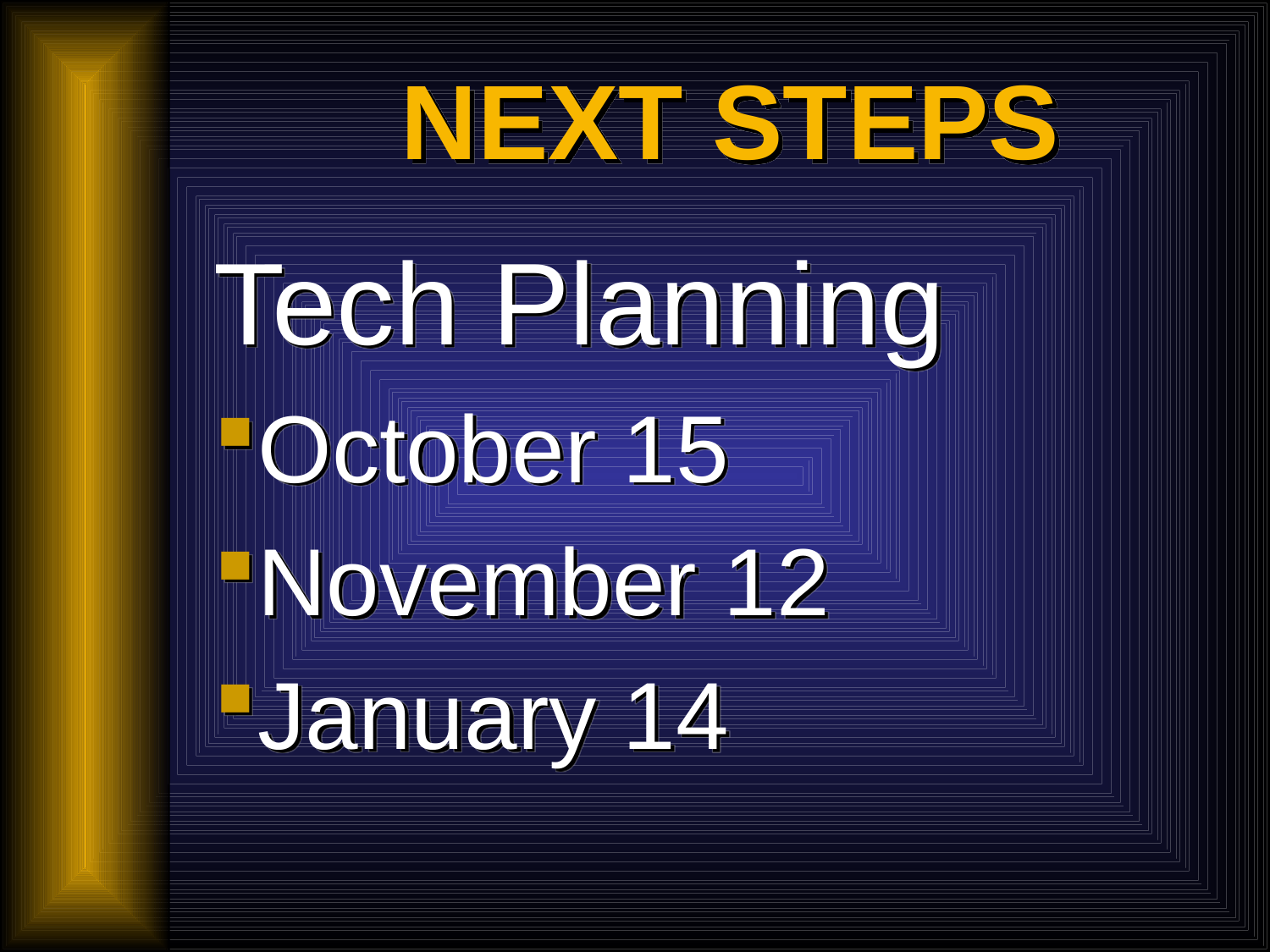

# NEXT STEPS
Tech Planning
October 15
November 12
January 14